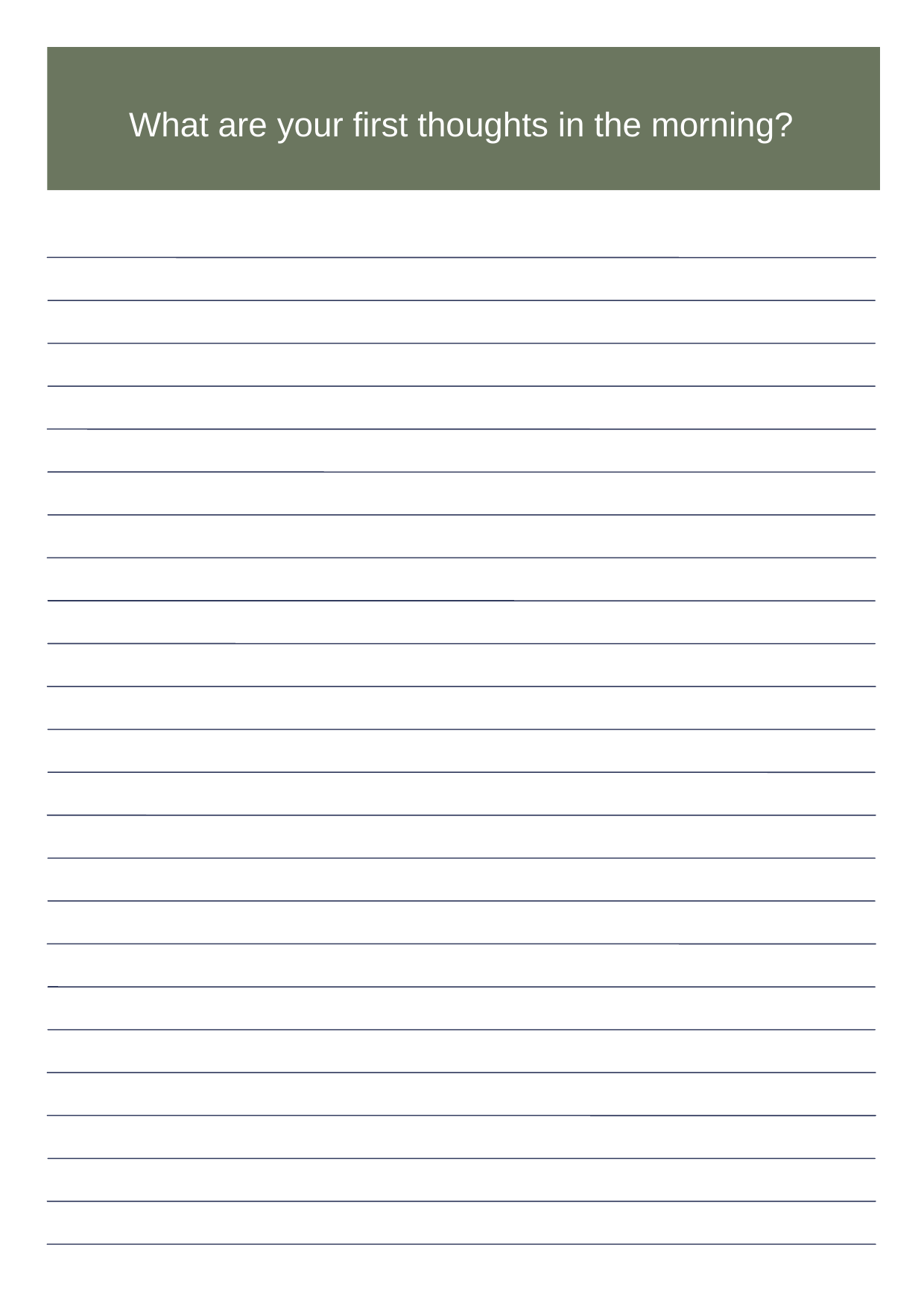

What are your first thoughts in the morning?